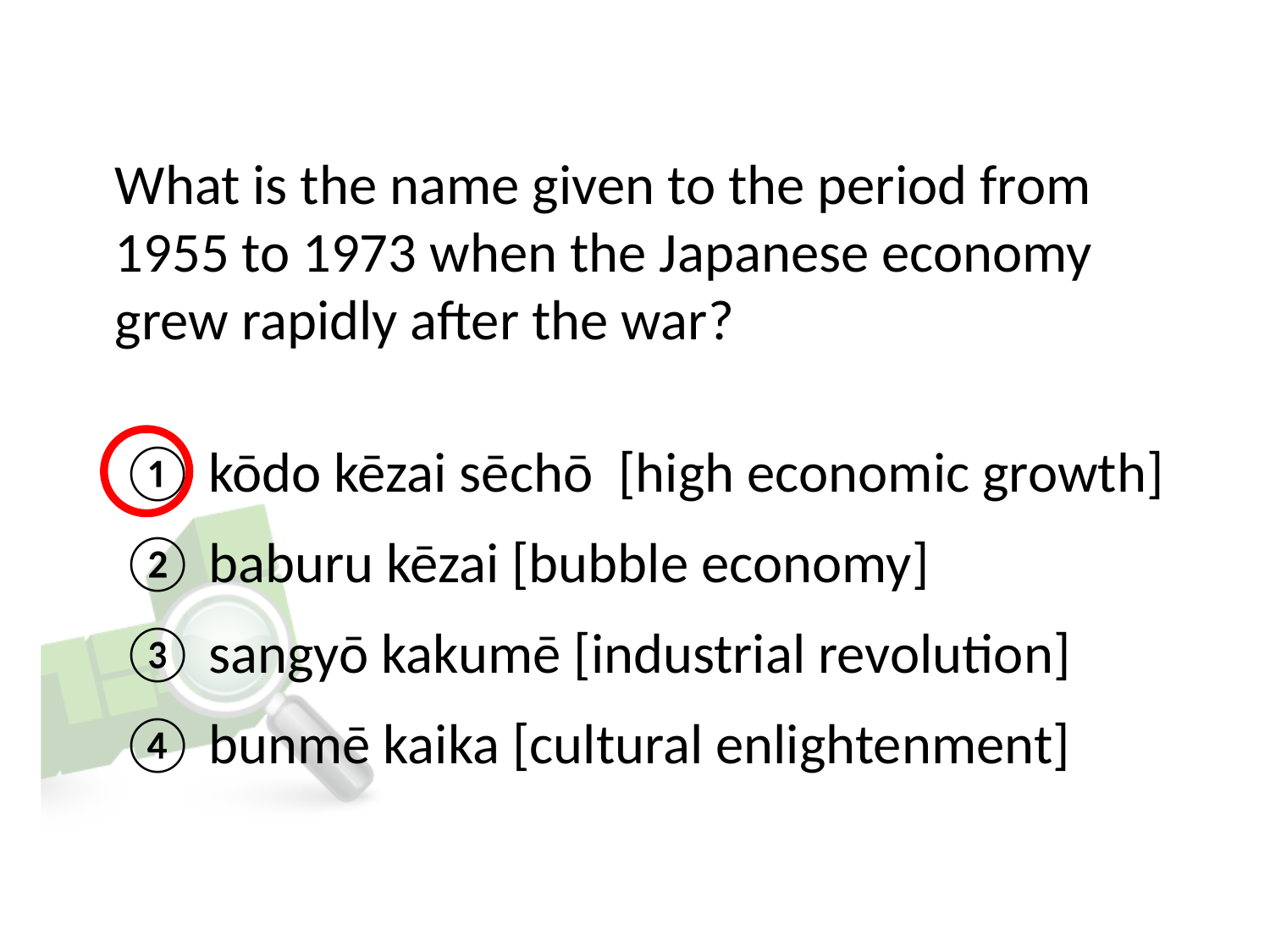

# What is the name given to the period from 1955 to 1973 when the Japanese economy grew rapidly after the war?

① kōdo kēzai sēchō  [high economic growth]
② baburu kēzai [bubble economy]
③ sangyō kakumē [industrial revolution]
④ bunmē kaika [cultural enlightenment]